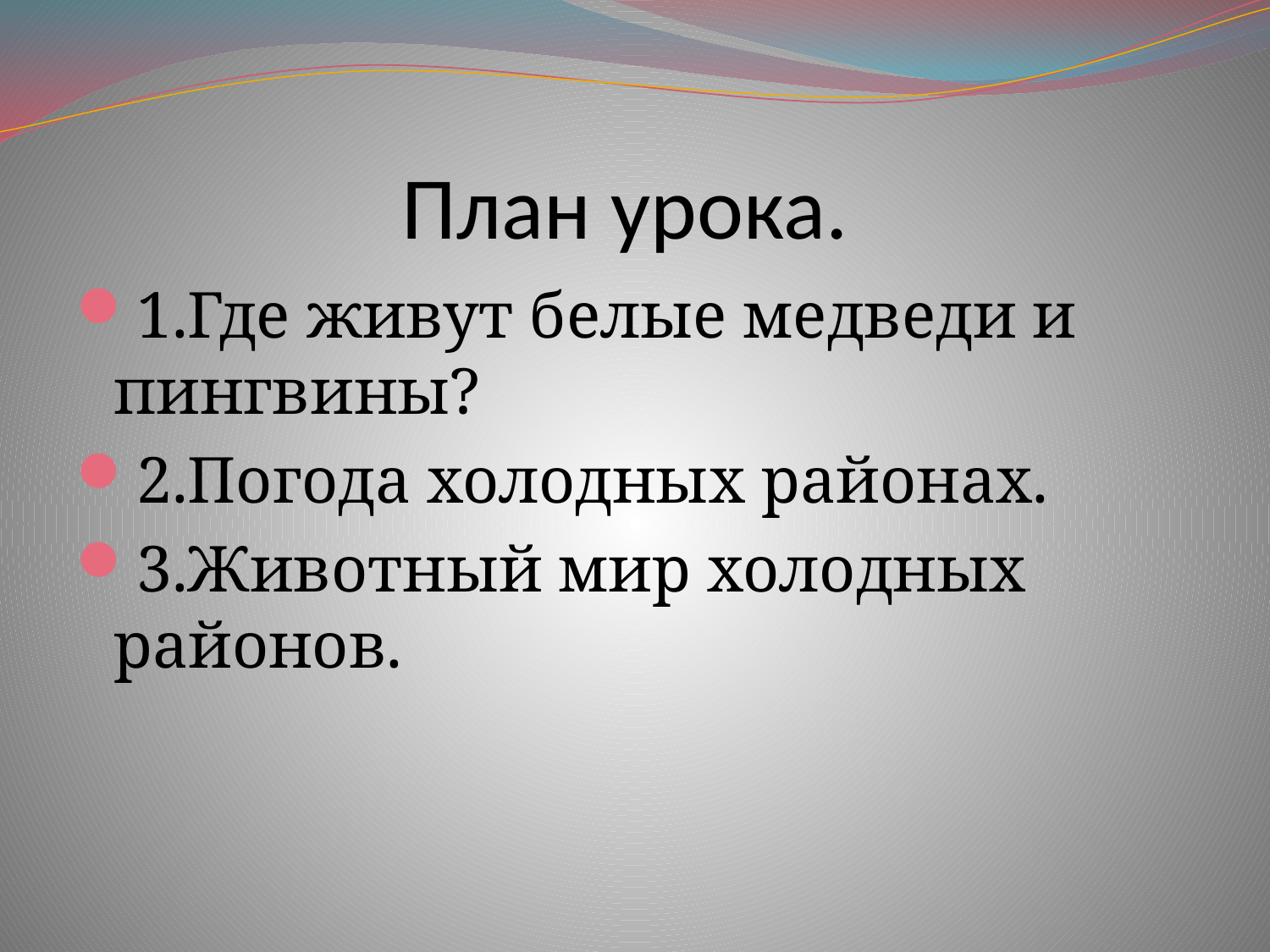

# План урока.
1.Где живут белые медведи и пингвины?
2.Погода холодных районах.
3.Животный мир холодных районов.